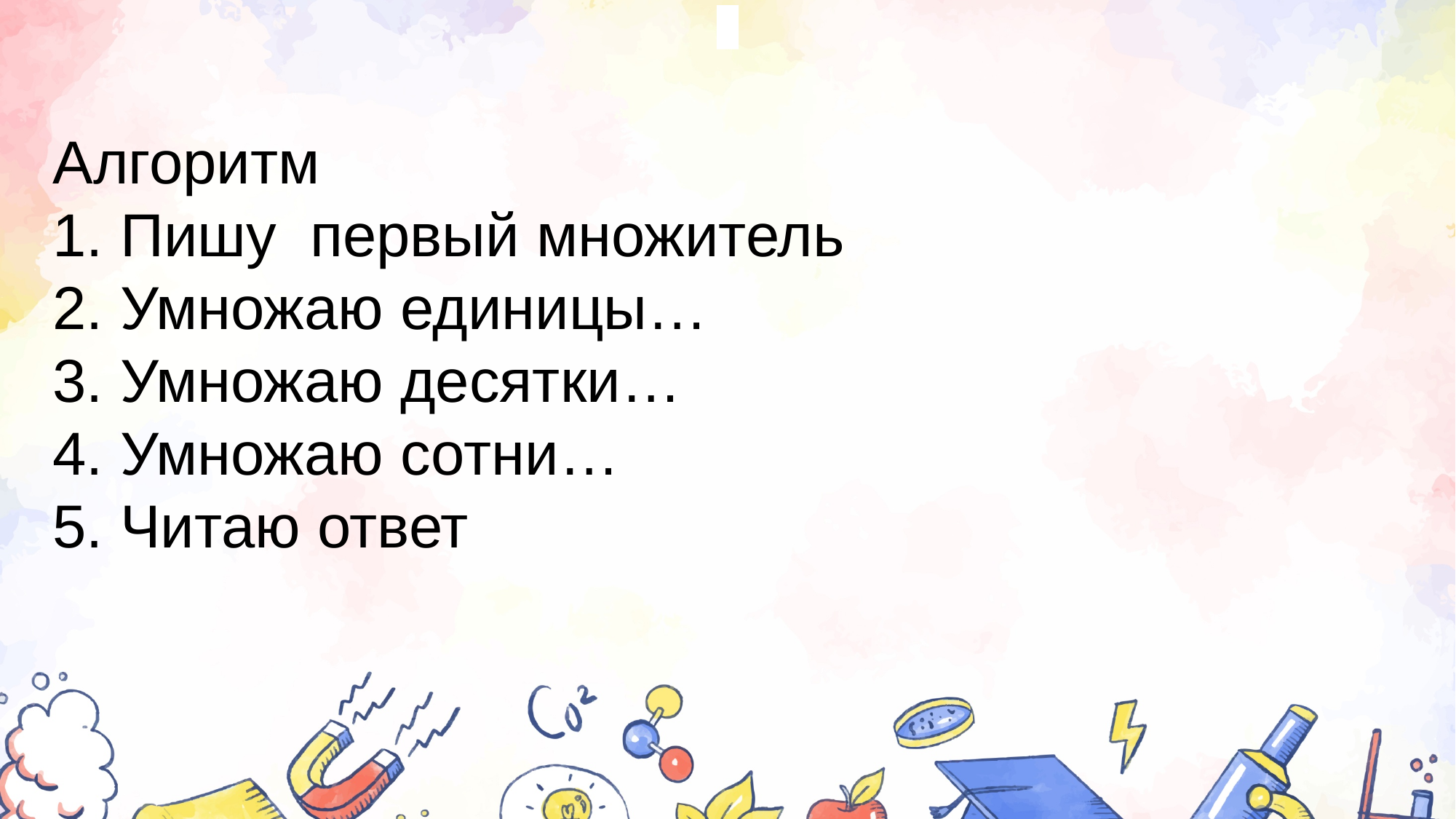

#
Алгоритм
1. Пишу  первый множитель
2. Умножаю единицы…
3. Умножаю десятки…
4. Умножаю сотни…
5. Читаю ответ